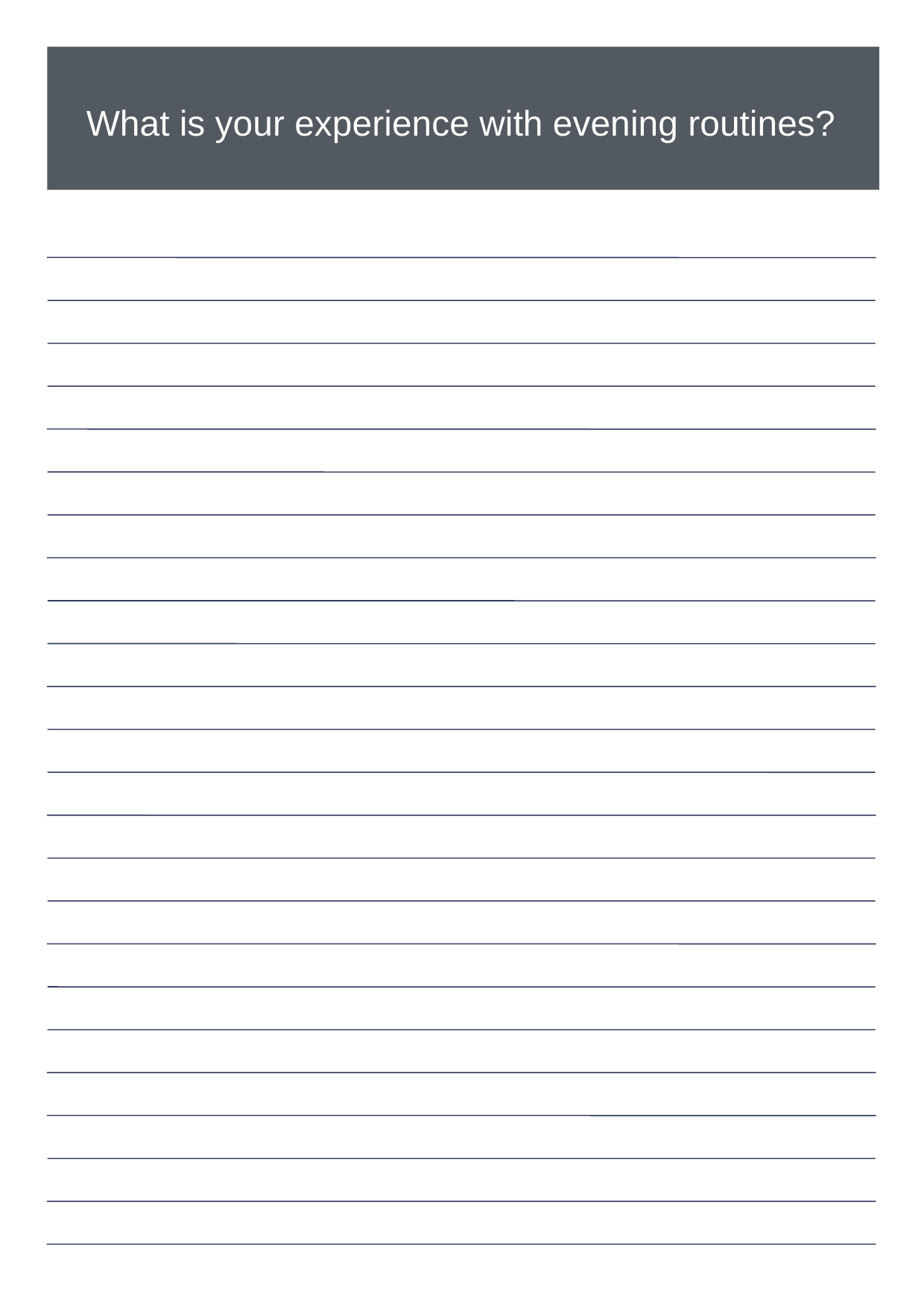

What is your experience with evening routines?